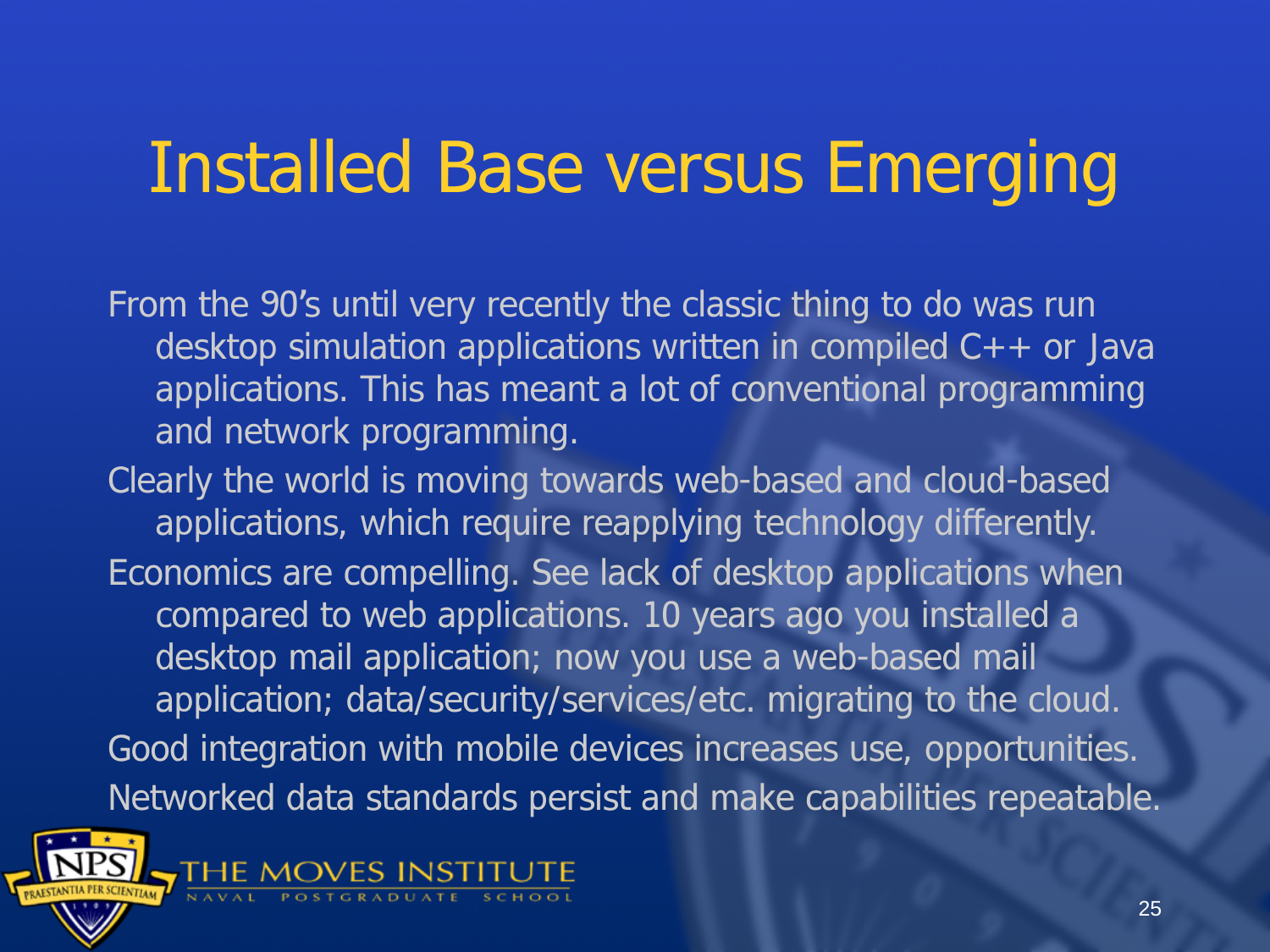

# Installed Base versus Emerging
From the 90’s until very recently the classic thing to do was run desktop simulation applications written in compiled C++ or Java applications. This has meant a lot of conventional programming and network programming.
Clearly the world is moving towards web-based and cloud-based applications, which require reapplying technology differently.
Economics are compelling. See lack of desktop applications when compared to web applications. 10 years ago you installed a desktop mail application; now you use a web-based mail application; data/security/services/etc. migrating to the cloud.
Good integration with mobile devices increases use, opportunities.
Networked data standards persist and make capabilities repeatable.
25